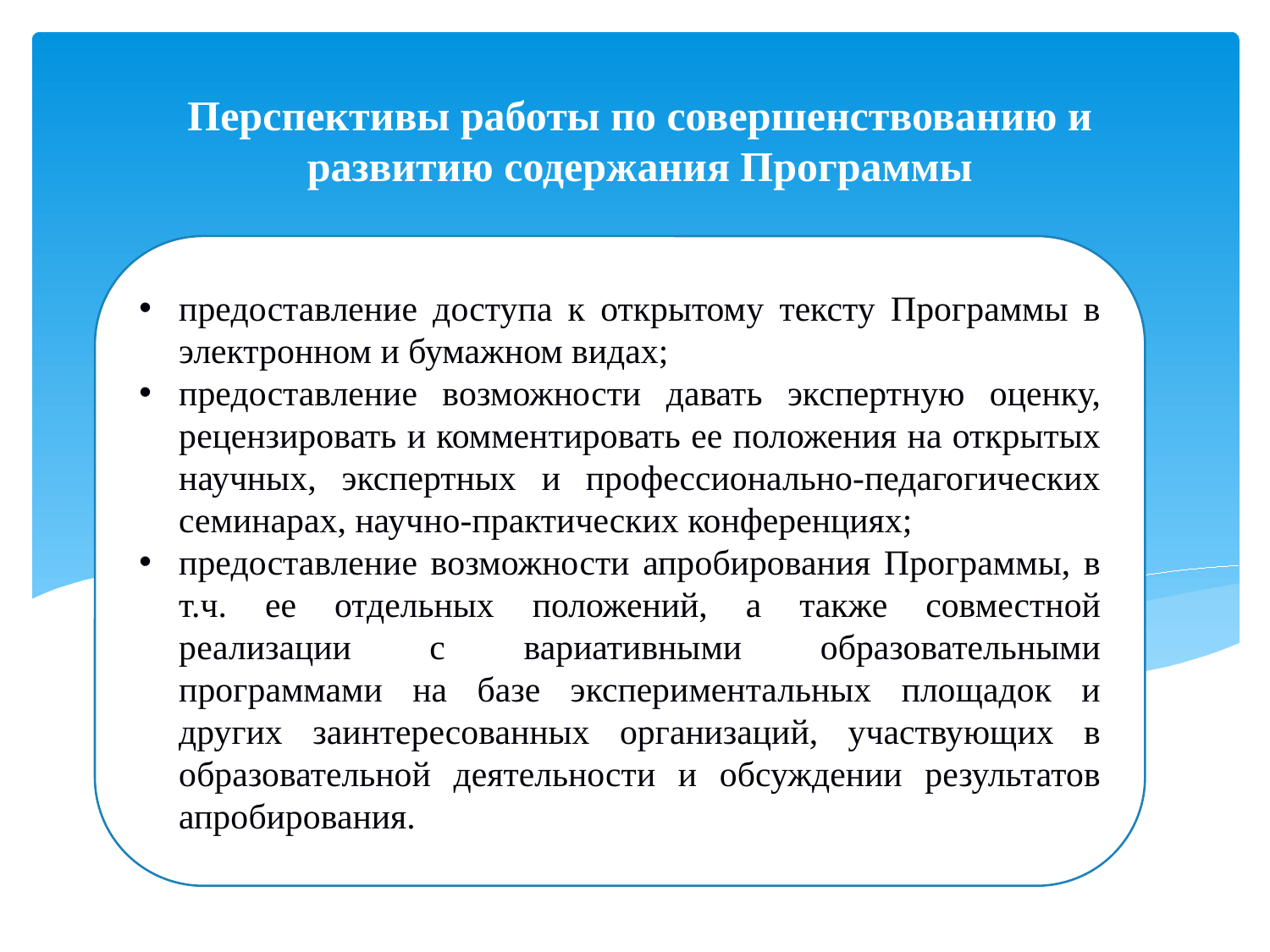

Перспективы работы по совершенствованию и развитию содержания Программы
предоставление доступа к открытому тексту Программы в электронном и бумажном видах;
предоставление возможности давать экспертную оценку, рецензировать и комментировать ее положения на открытых научных, экспертных и профессионально-педагогических семинарах, научно-практических конференциях;
предоставление возможности апробирования Программы, в т.ч. ее отдельных положений, а также совместной реализации с вариативными образовательными программами на базе экспериментальных площадок и других заинтересованных организаций, участвующих в образовательной деятельности и обсуждении результатов апробирования.